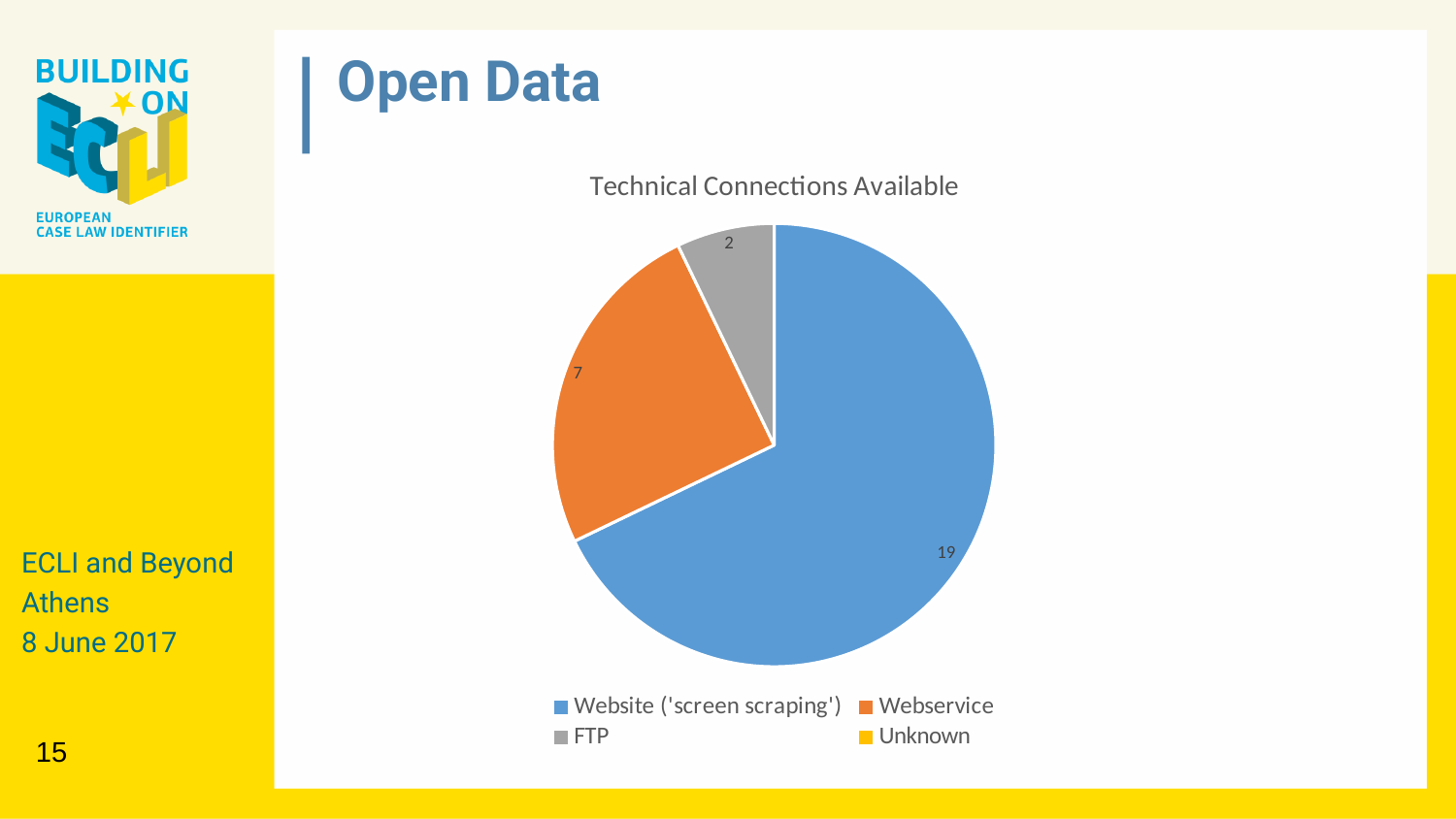

Open Data

### Chart: Technical Connections Available

| Category |  |
|---|---|
| Website ('screen scraping') | 19.0 |
| Webservice | 7.0 |
| FTP | 2.0 |
| Unknown | 0.0 |
ECLI and Beyond
Athens
8 June 2017
15